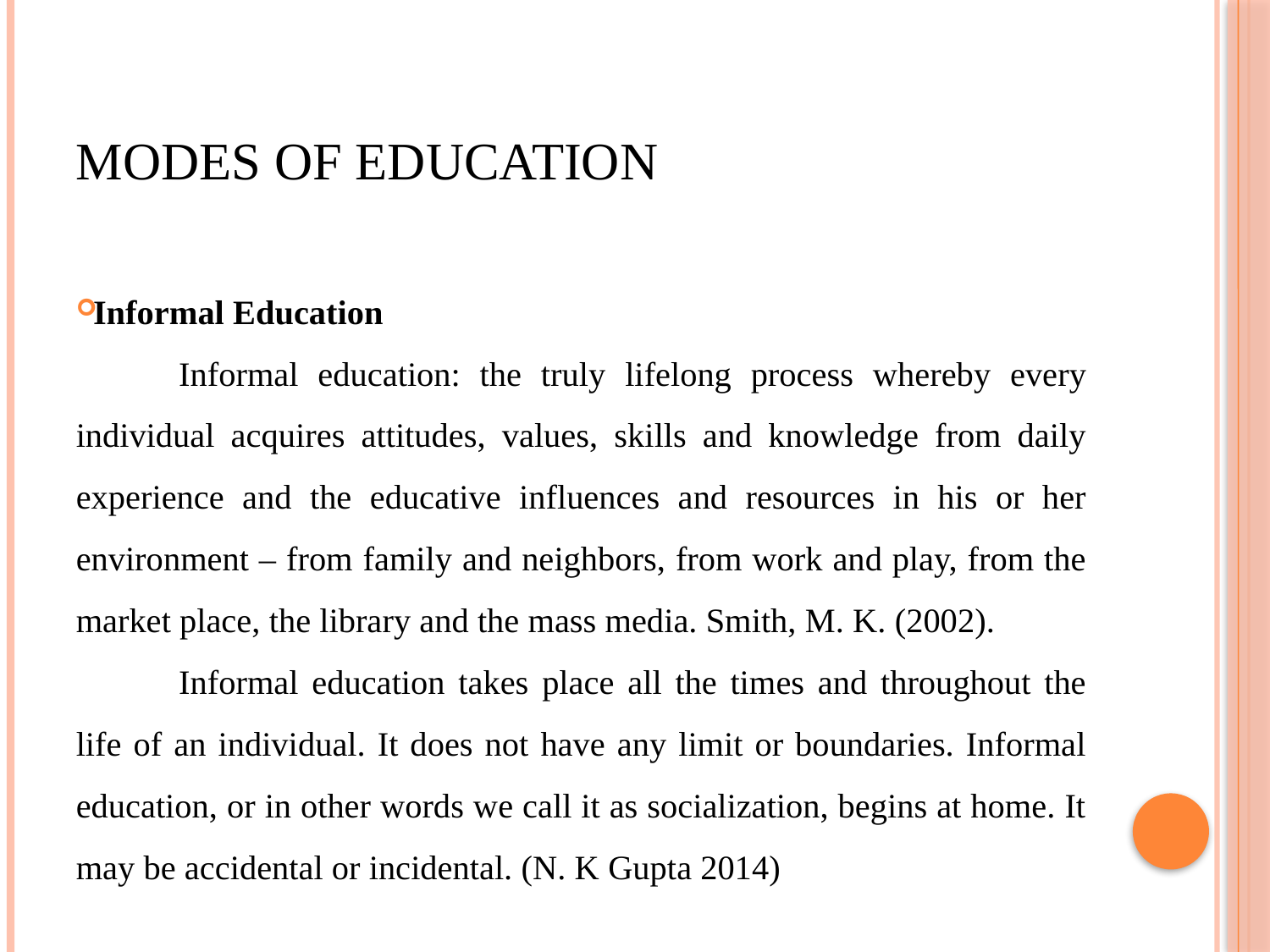

# Modes of Education

Informal Education
	Informal education: the truly lifelong process whereby every individual acquires attitudes, values, skills and knowledge from daily experience and the educative influences and resources in his or her environment – from family and neighbors, from work and play, from the market place, the library and the mass media. Smith, M. K. (2002).
	Informal education takes place all the times and throughout the life of an individual. It does not have any limit or boundaries. Informal education, or in other words we call it as socialization, begins at home. It may be accidental or incidental. (N. K Gupta 2014)